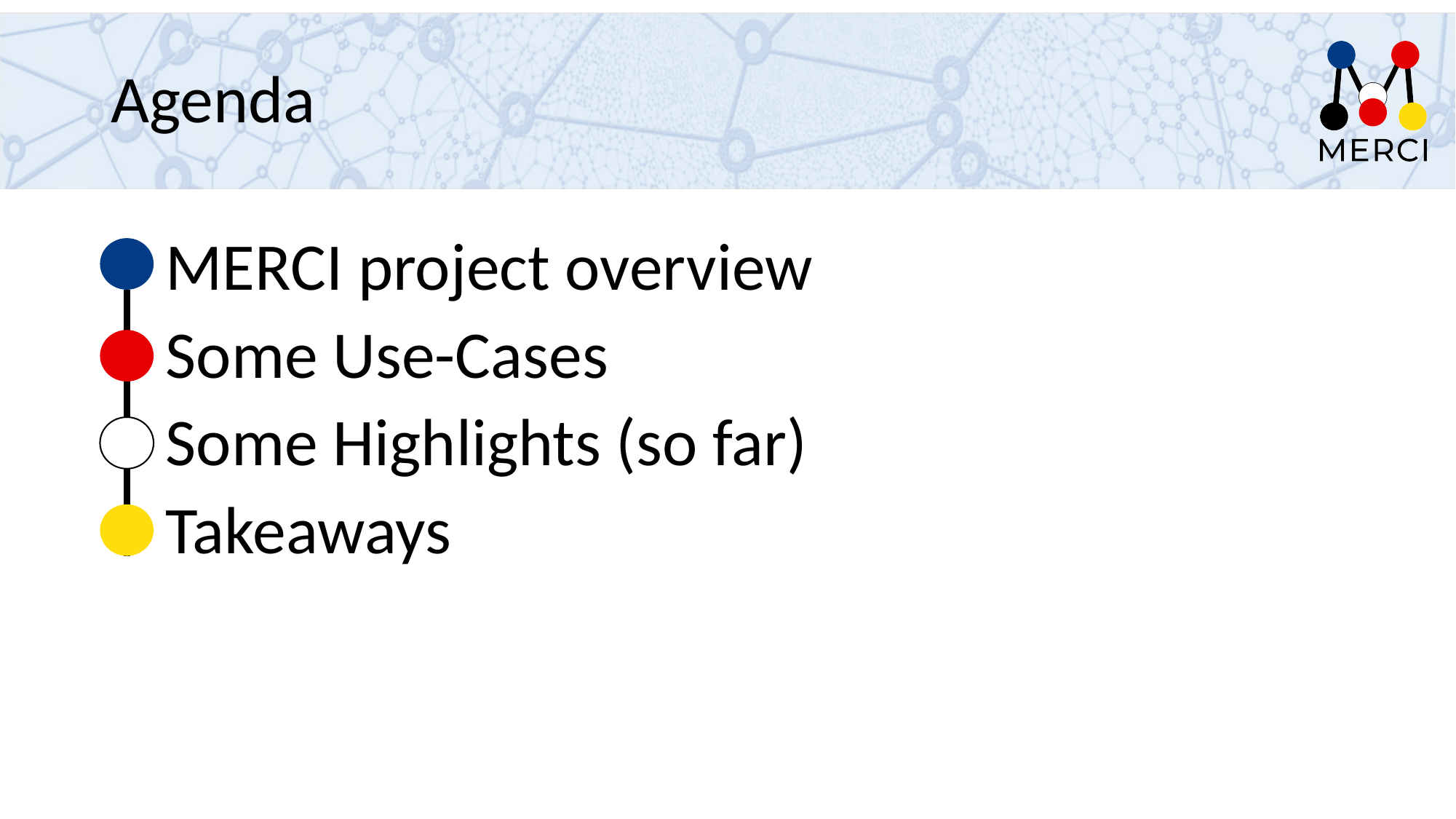

# Agenda
MERCI project overview
Some Use-Cases
Some Highlights (so far)
Takeaways